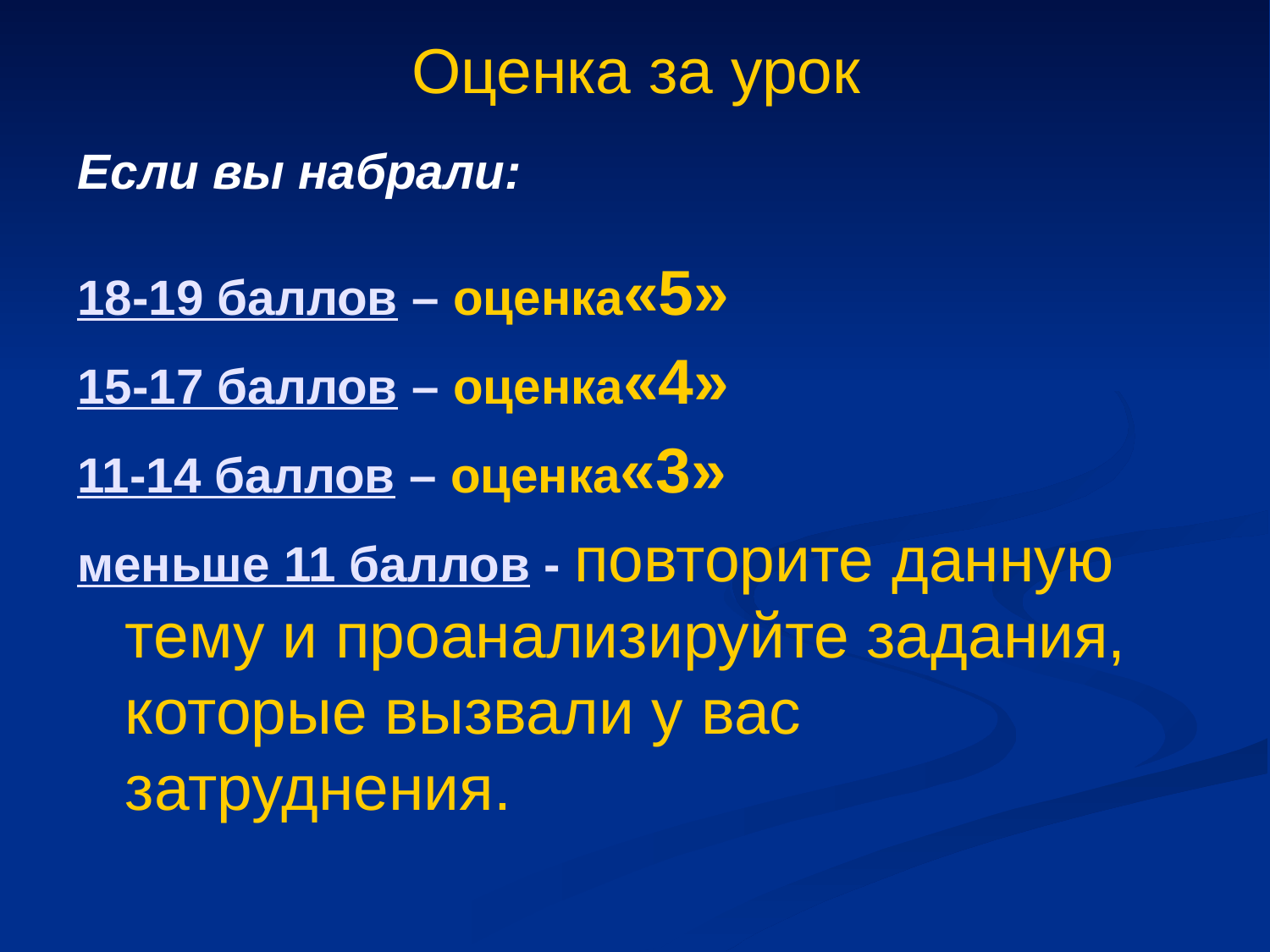

# Оценка за урок
Если вы набрали:

18-19 баллов – оценка«5»
15-17 баллов – оценка«4»
11-14 баллов – оценка«3»
меньше 11 баллов - повторите данную тему и проанализируйте задания, которые вызвали у вас затруднения.